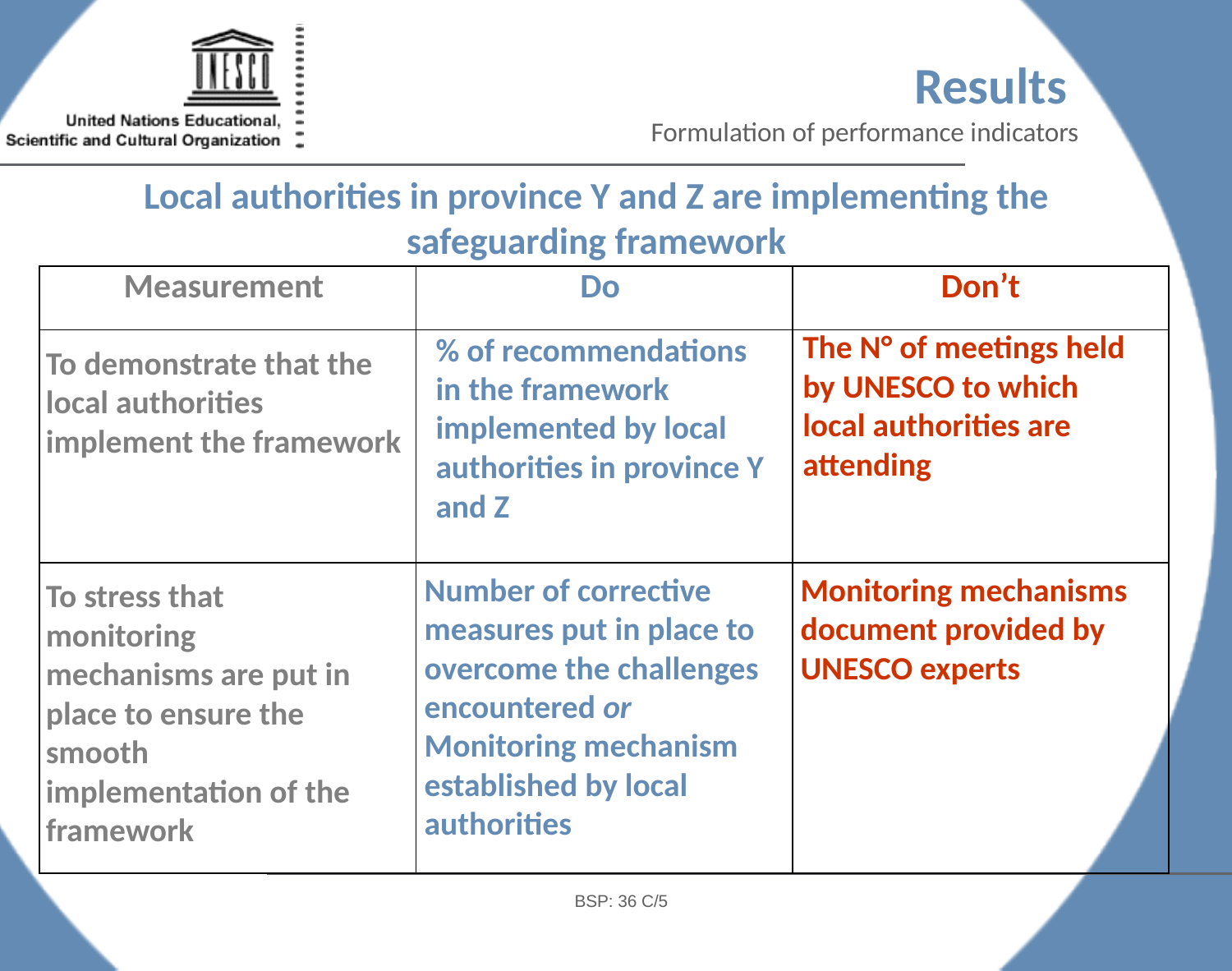

Results
Formulation of performance indicators
Local authorities in province Y and Z are implementing the safeguarding framework

| Measurement | Do | Don’t |
| --- | --- | --- |
|  |  |  |
|  |  |  |
The N° of meetings held by UNESCO to which local authorities are attending

% of recommendations in the framework implemented by local authorities in province Y and Z

To demonstrate that the local authorities implement the framework

Number of corrective measures put in place to overcome the challenges encountered or Monitoring mechanism established by local authorities
Monitoring mechanisms document provided by UNESCO experts
To stress that monitoring mechanisms are put in place to ensure the smooth implementation of the framework

BSP: 36 C/5